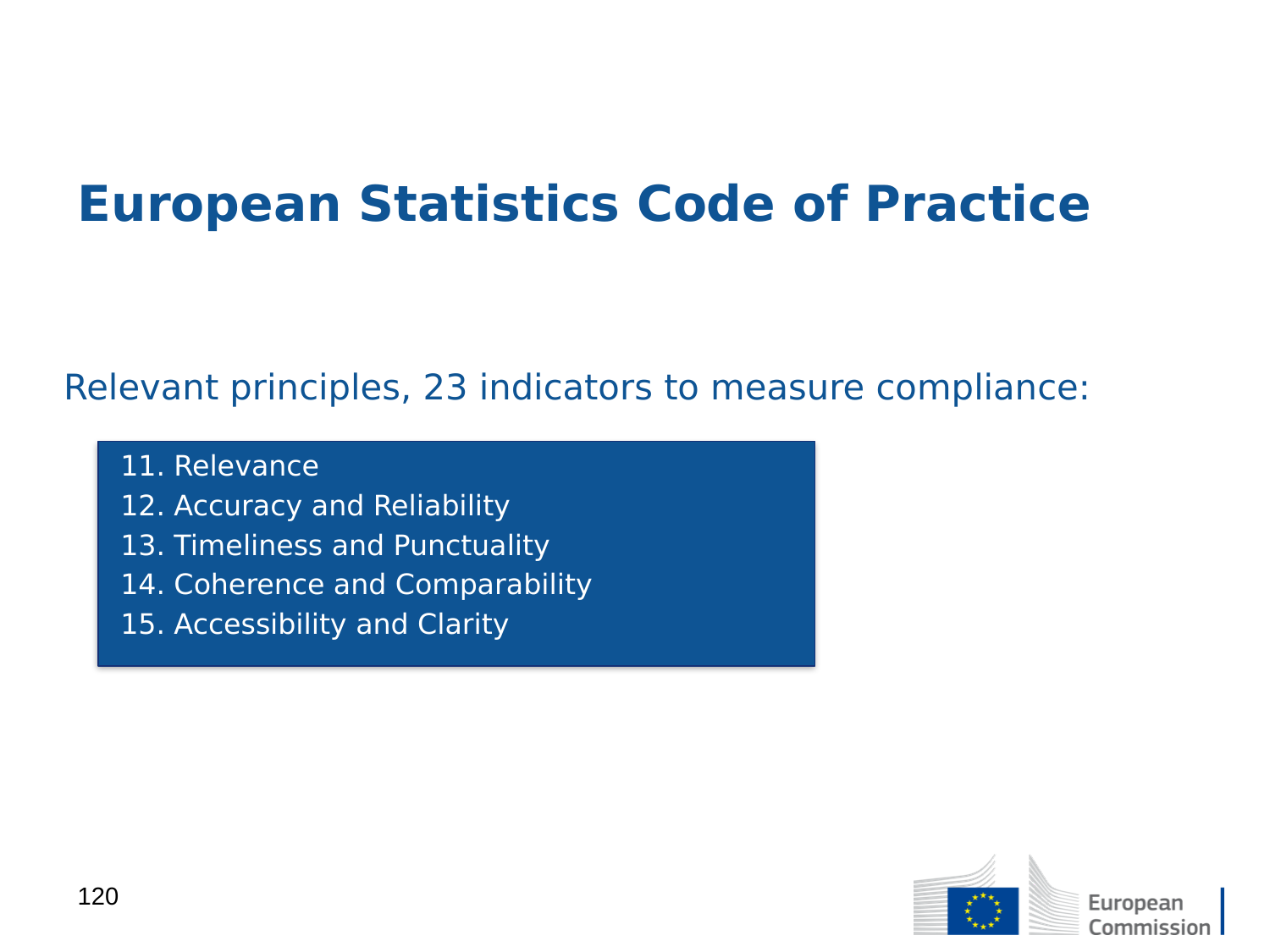

# European Statistics Code of Practice
Relevant principles, 23 indicators to measure compliance:

11. Relevance
12. Accuracy and Reliability
13. Timeliness and Punctuality
14. Coherence and Comparability
15. Accessibility and Clarity

120